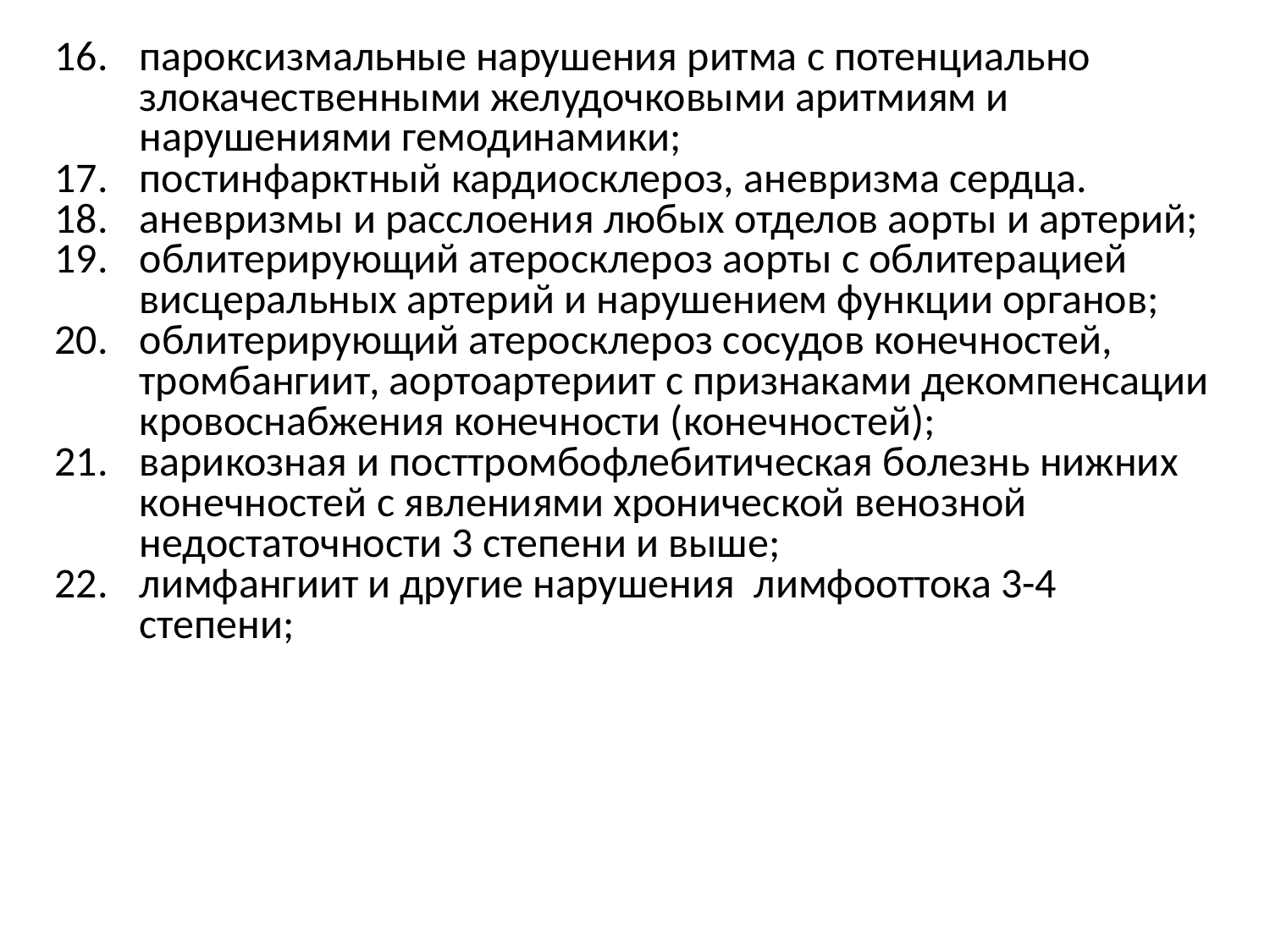

пароксизмальные нарушения ритма с потенциально злокачественными желудочковыми аритмиям и нарушениями гемодинамики;
постинфарктный кардиосклероз, аневризма сердца.
аневризмы и расслоения любых отделов аорты и артерий;
облитерирующий атеросклероз аорты с облитерацией висцеральных артерий и нарушением функции органов;
облитерирующий атеросклероз сосудов конечностей, тромбангиит, аортоартериит с признаками декомпенсации кровоснабжения конечности (конечностей);
варикозная и посттромбофлебитическая болезнь нижних конечностей с явлениями хронической венозной недостаточности 3 степени и выше;
лимфангиит и другие нарушения  лимфооттока 3-4 степени;